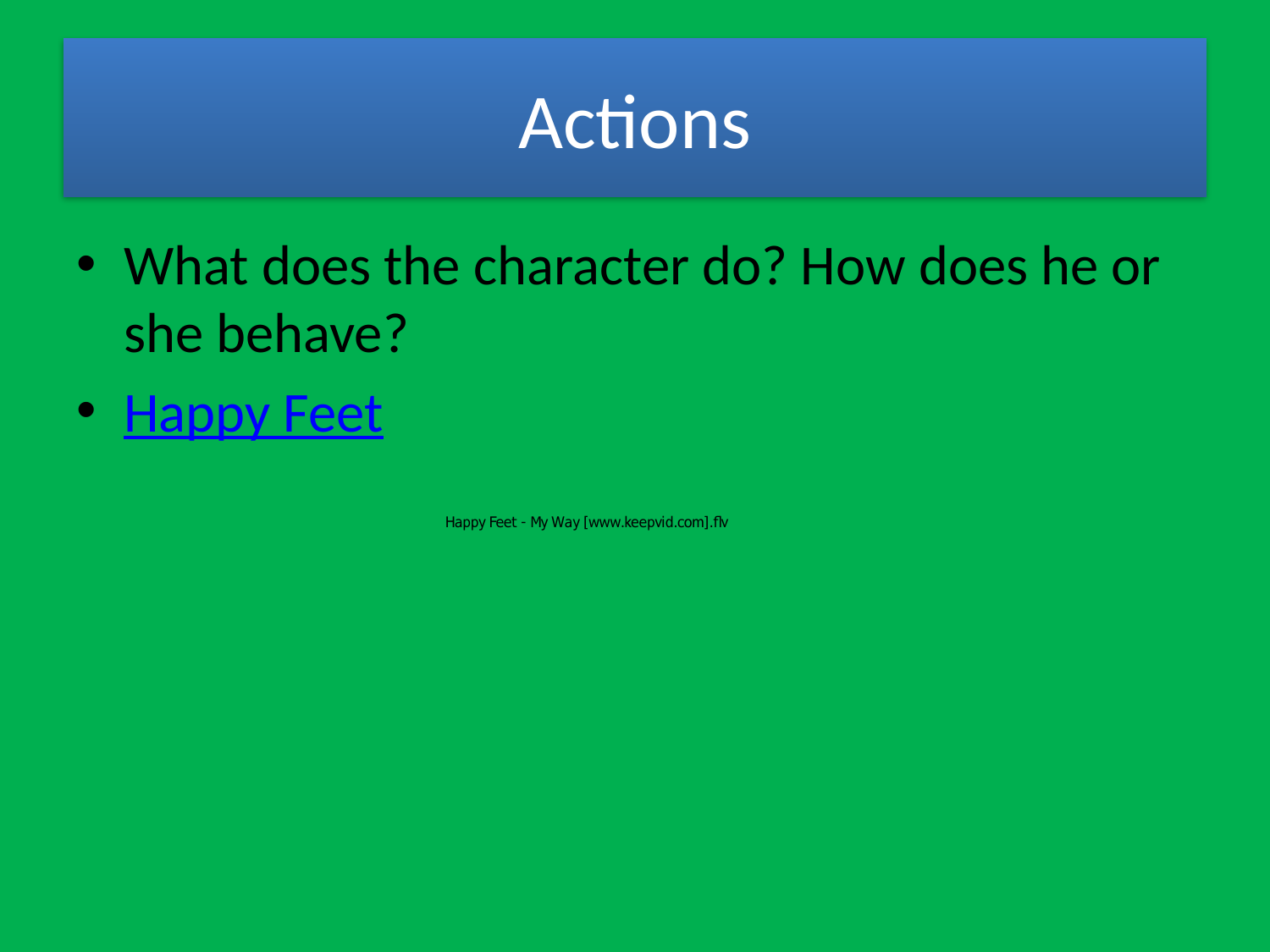

# Actions
What does the character do? How does he or she behave?
Happy Feet